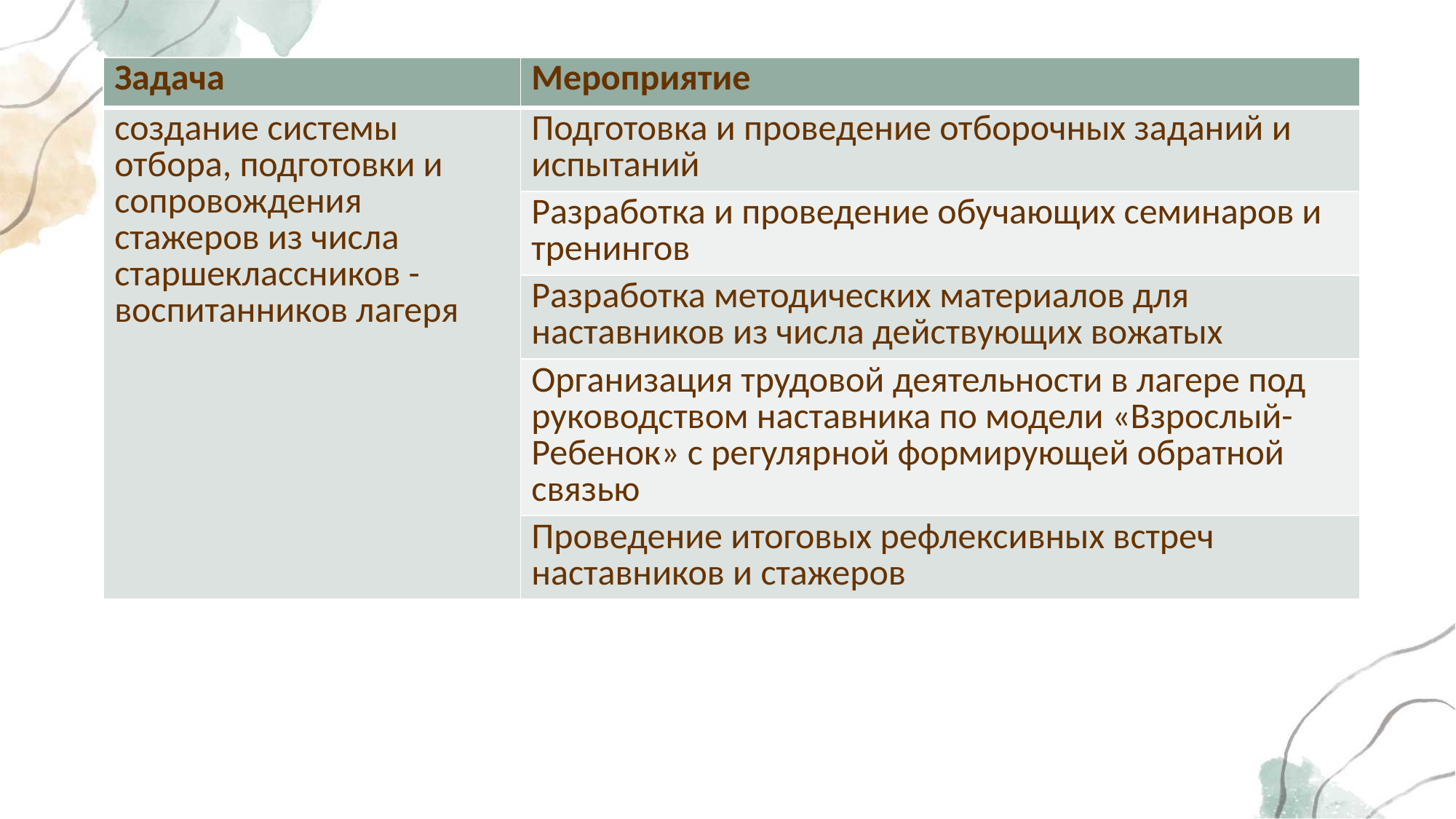

| Задача | Мероприятие |
| --- | --- |
| создание системы отбора, подготовки и сопровождения стажеров из числа старшеклассников - воспитанников лагеря | Подготовка и проведение отборочных заданий и испытаний |
|  | Разработка и проведение обучающих семинаров и тренингов |
|  | Разработка методических материалов для наставников из числа действующих вожатых |
|  | Организация трудовой деятельности в лагере под руководством наставника по модели «Взрослый-Ребенок» с регулярной формирующей обратной связью |
|  | Проведение итоговых рефлексивных встреч наставников и стажеров |